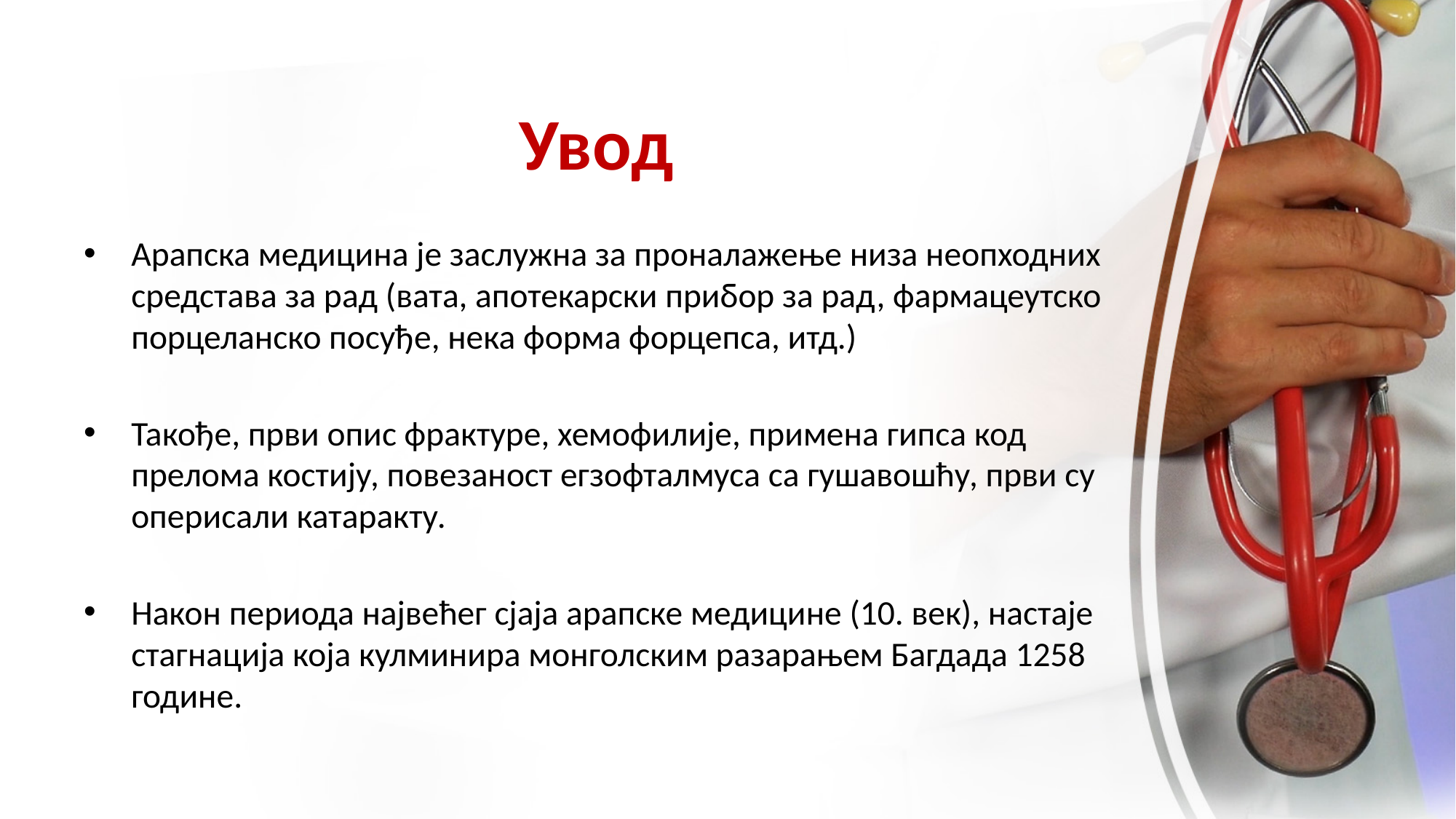

# Увод
Арапска медицина је заслужна за проналажење низа неопходних средстава за рад (вата, апотекарски прибор за рад, фармацеутско порцеланско посуђе, нека форма форцепса, итд.)

Такође, први опис фрактуре, хемофилије, примена гипса код прелома костију, повезаност егзофталмуса са гушавошћу, први су оперисали катаракту.

Након периода највећег сјаја арапске медицине (10. век), настаје стагнација која кулминира монголским разарањем Багдада 1258 године.